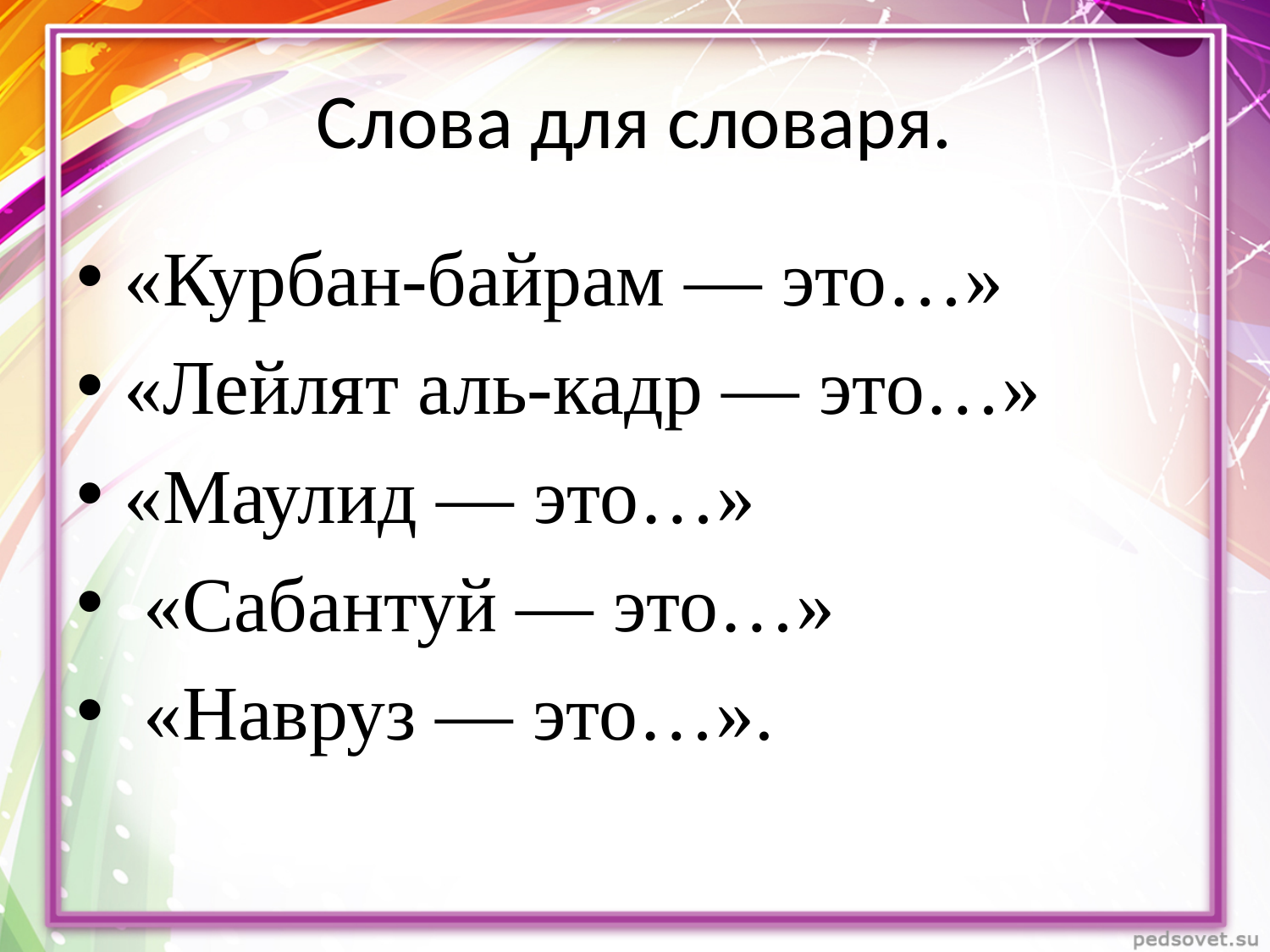

# Слова для словаря.
«Курбан-байрам — это…»
«Лейлят аль-кадр — это…»
«Маулид — это…»
 «Сабантуй — это…»
 «Навруз — это…».